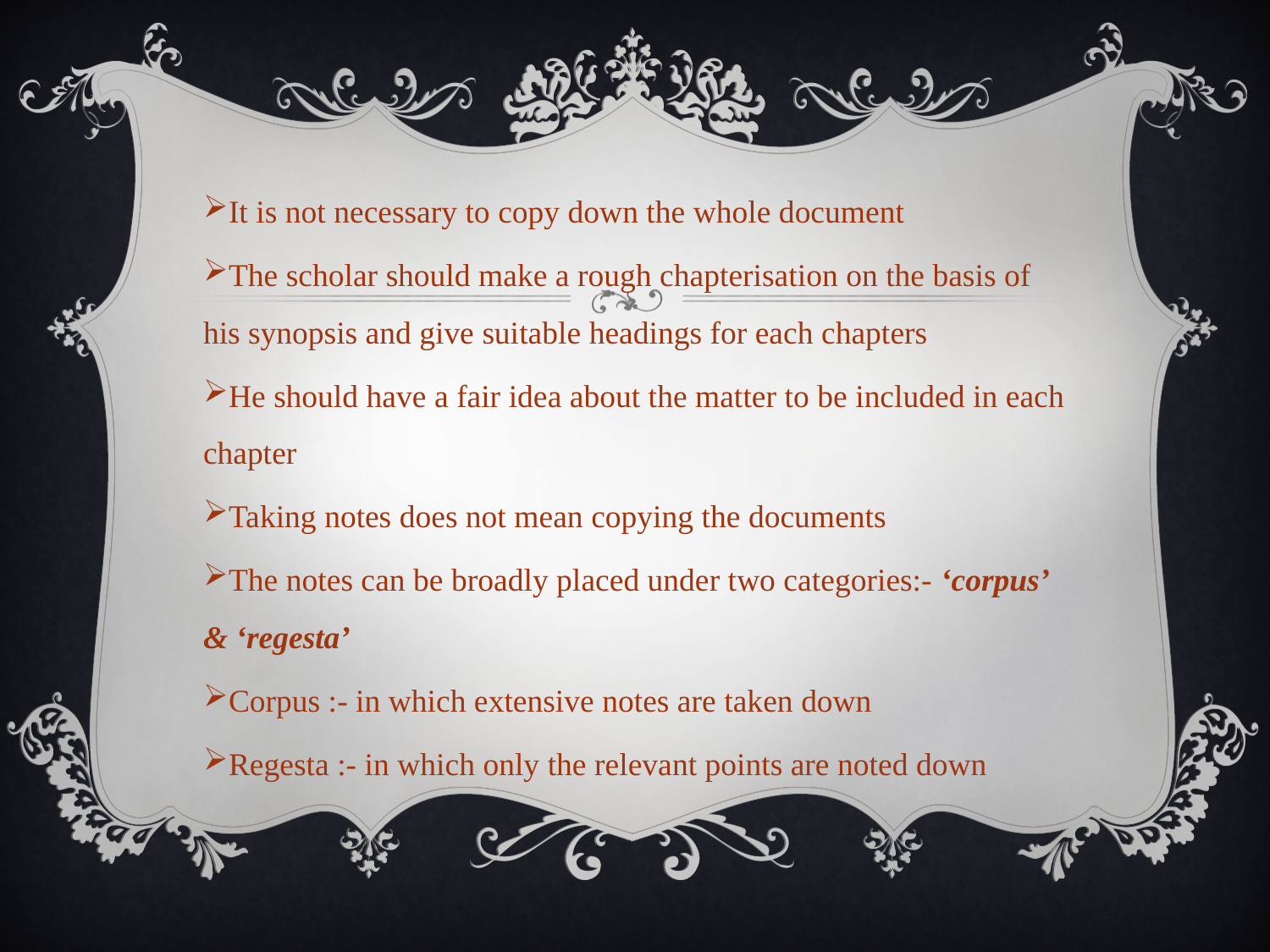

It is not necessary to copy down the whole document
The scholar should make a rough chapterisation on the basis of his synopsis and give suitable headings for each chapters
He should have a fair idea about the matter to be included in each chapter
Taking notes does not mean copying the documents
The notes can be broadly placed under two categories:- ‘corpus’  & ‘regesta’
Corpus :- in which extensive notes are taken down
Regesta :- in which only the relevant points are noted down